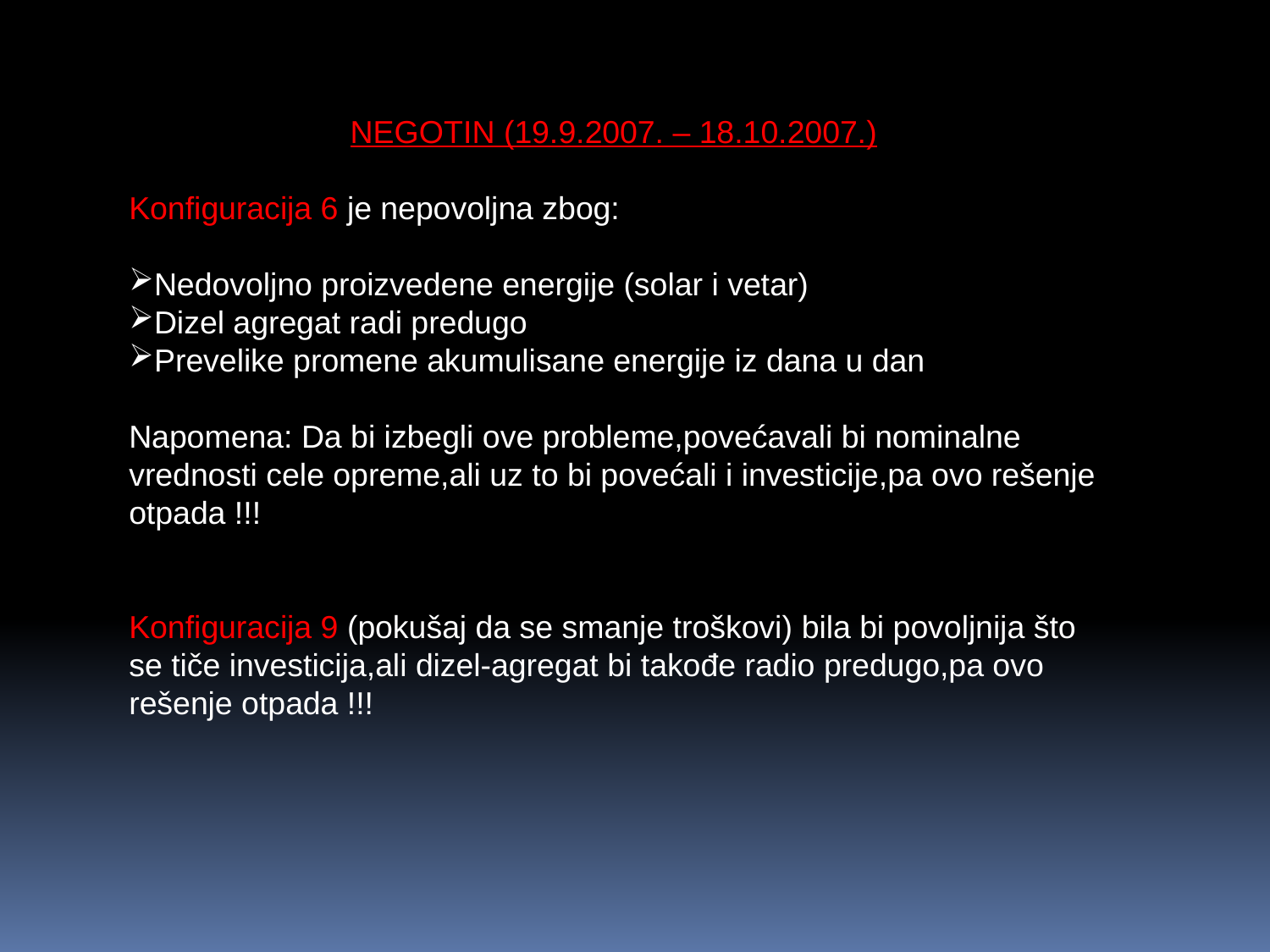

NEGOTIN (19.9.2007. – 18.10.2007.)

Konfiguracija 6 je nepovoljna zbog:

Nedovoljno proizvedene energije (solar i vetar)
Dizel agregat radi predugo
Prevelike promene akumulisane energije iz dana u dan

Napomena: Da bi izbegli ove probleme,povećavali bi nominalne vrednosti cele opreme,ali uz to bi povećali i investicije,pa ovo rešenje otpada !!!

Konfiguracija 9 (pokušaj da se smanje troškovi) bila bi povoljnija što se tiče investicija,ali dizel-agregat bi takođe radio predugo,pa ovo rešenje otpada !!!